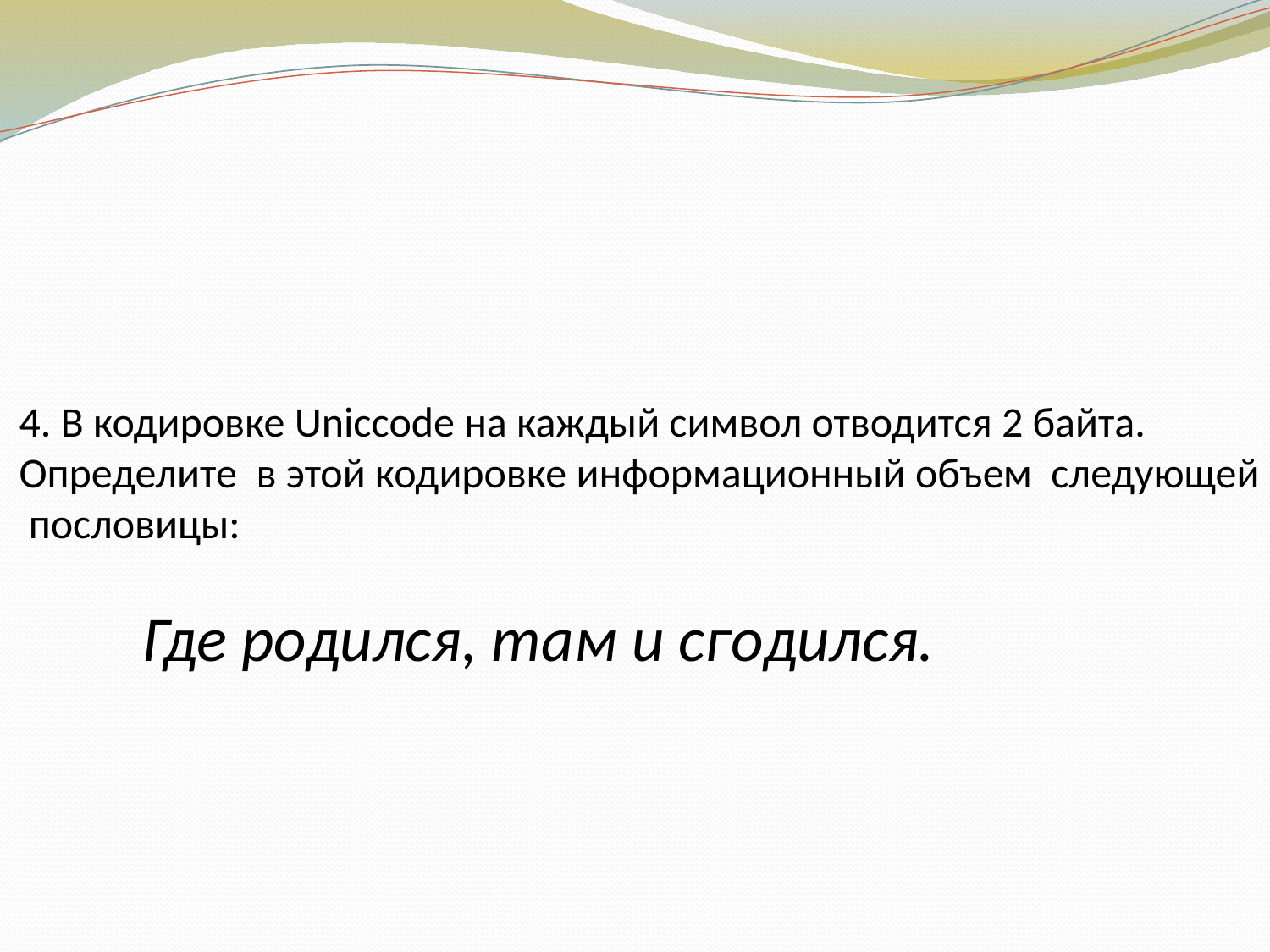

4. В кодировке Uniccode на каждый символ отводится 2 байта.
Определите  в этой кодировке информационный объем  следующей
 пословицы:

             Где родился, там и сгодился.